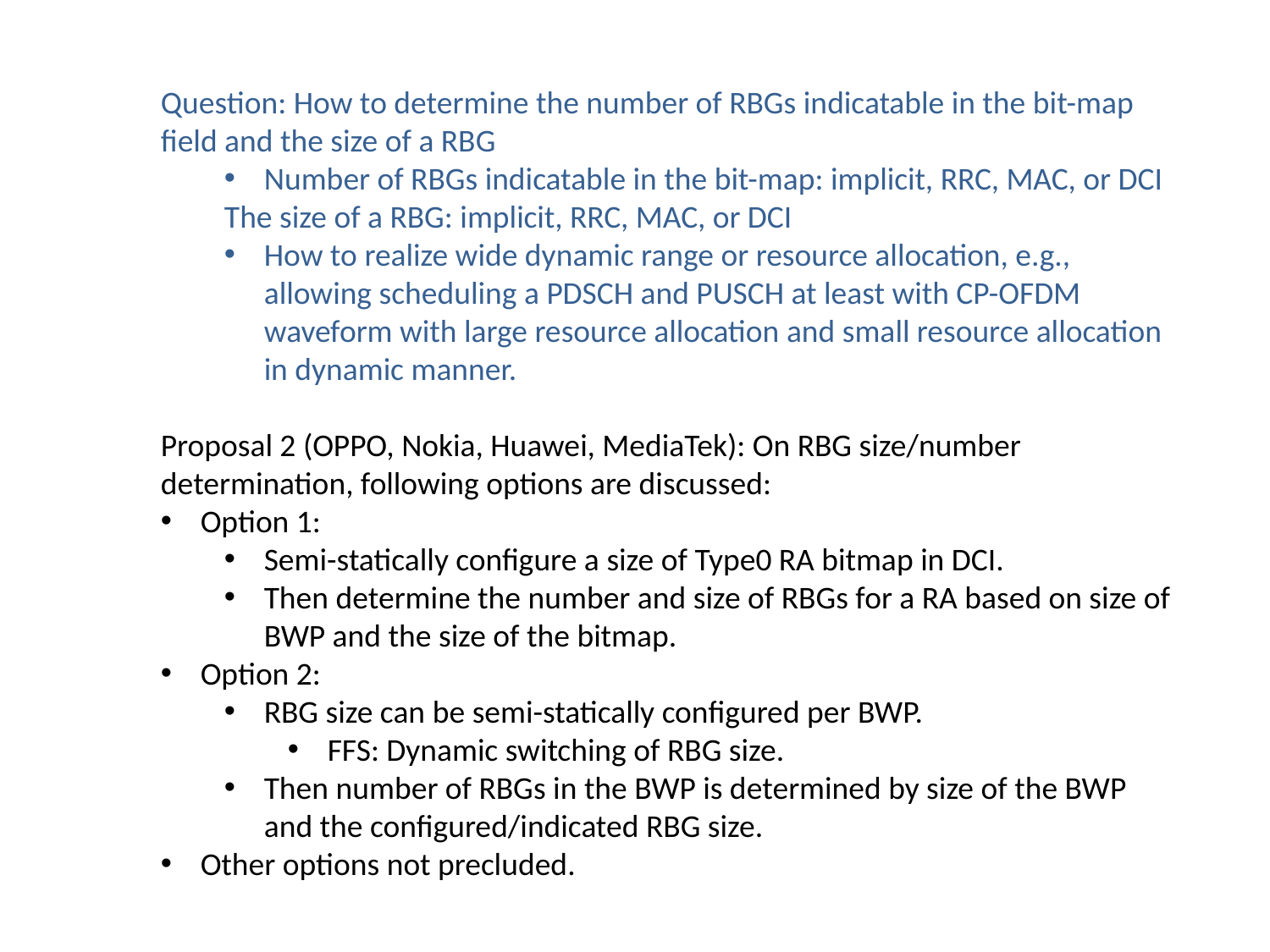

Question: How to determine the number of RBGs indicatable in the bit-map field and the size of a RBG
Number of RBGs indicatable in the bit-map: implicit, RRC, MAC, or DCI
The size of a RBG: implicit, RRC, MAC, or DCI
How to realize wide dynamic range or resource allocation, e.g., allowing scheduling a PDSCH and PUSCH at least with CP-OFDM waveform with large resource allocation and small resource allocation in dynamic manner.

Proposal 2 (OPPO, Nokia, Huawei, MediaTek): On RBG size/number determination, following options are discussed:
Option 1:
Semi-statically configure a size of Type0 RA bitmap in DCI.
Then determine the number and size of RBGs for a RA based on size of BWP and the size of the bitmap.
Option 2:
RBG size can be semi-statically configured per BWP.
FFS: Dynamic switching of RBG size.
Then number of RBGs in the BWP is determined by size of the BWP and the configured/indicated RBG size.
Other options not precluded.